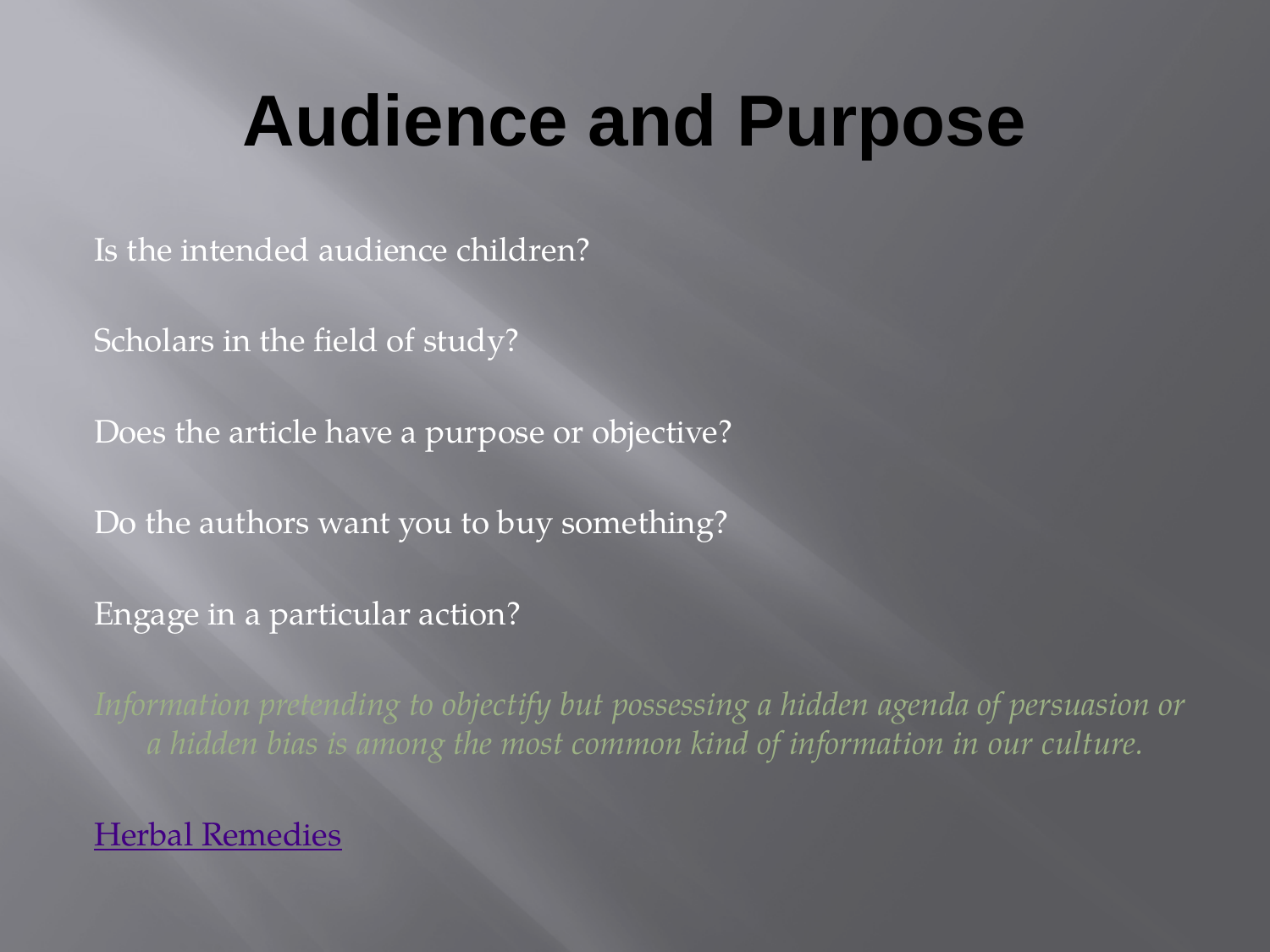

# Audience and Purpose
Is the intended audience children?

Scholars in the field of study?

Does the article have a purpose or objective?

Do the authors want you to buy something?

Engage in a particular action?

Information pretending to objectify but possessing a hidden agenda of persuasion or a hidden bias is among the most common kind of information in our culture.

Herbal Remedies